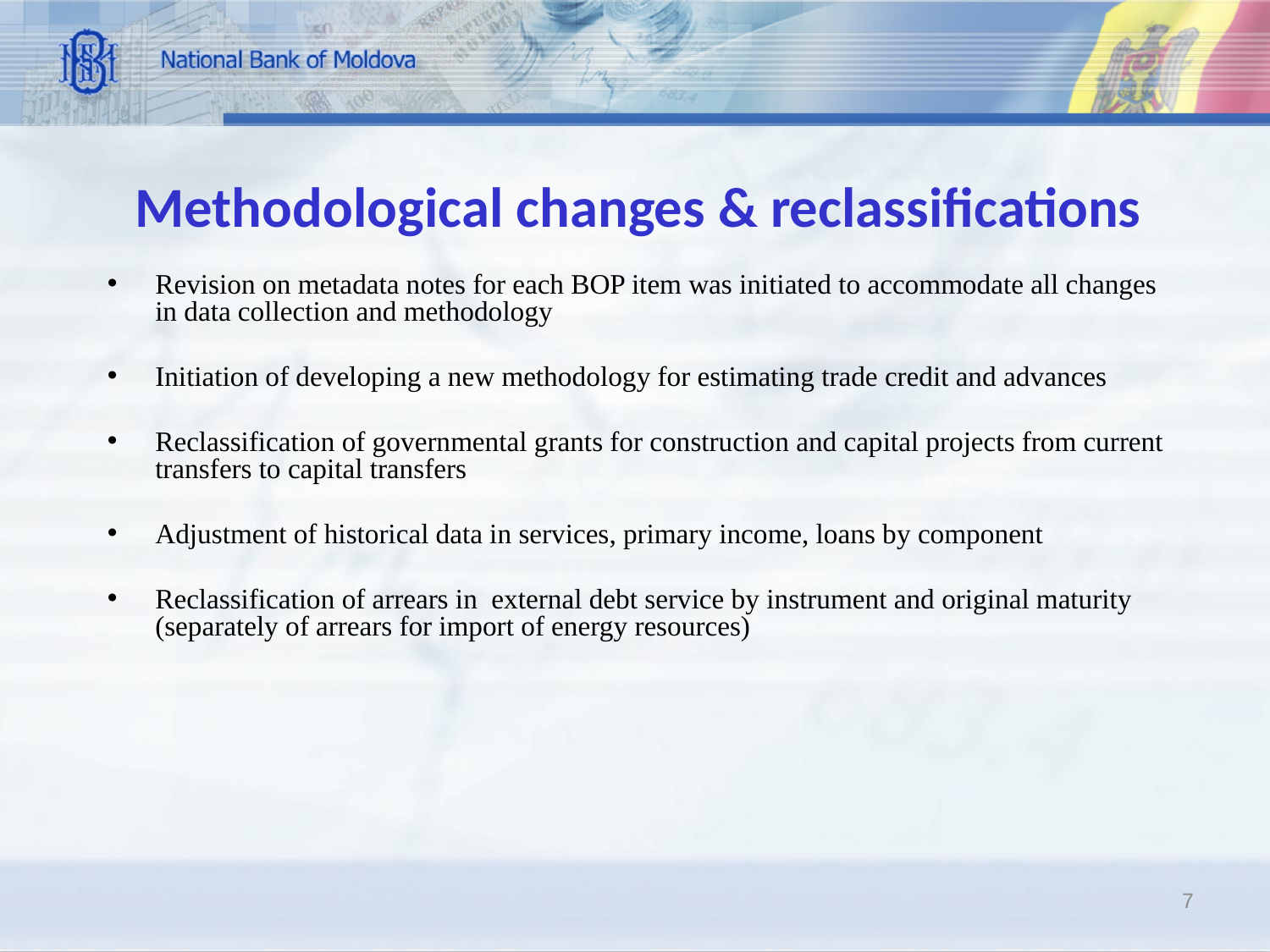

# Methodological changes & reclassifications
Revision on metadata notes for each BOP item was initiated to accommodate all changes in data collection and methodology

Initiation of developing a new methodology for estimating trade credit and advances

Reclassification of governmental grants for construction and capital projects from current transfers to capital transfers

Adjustment of historical data in services, primary income, loans by component

Reclassification of arrears in  external debt service by instrument and original maturity (separately of arrears for import of energy resources)
7